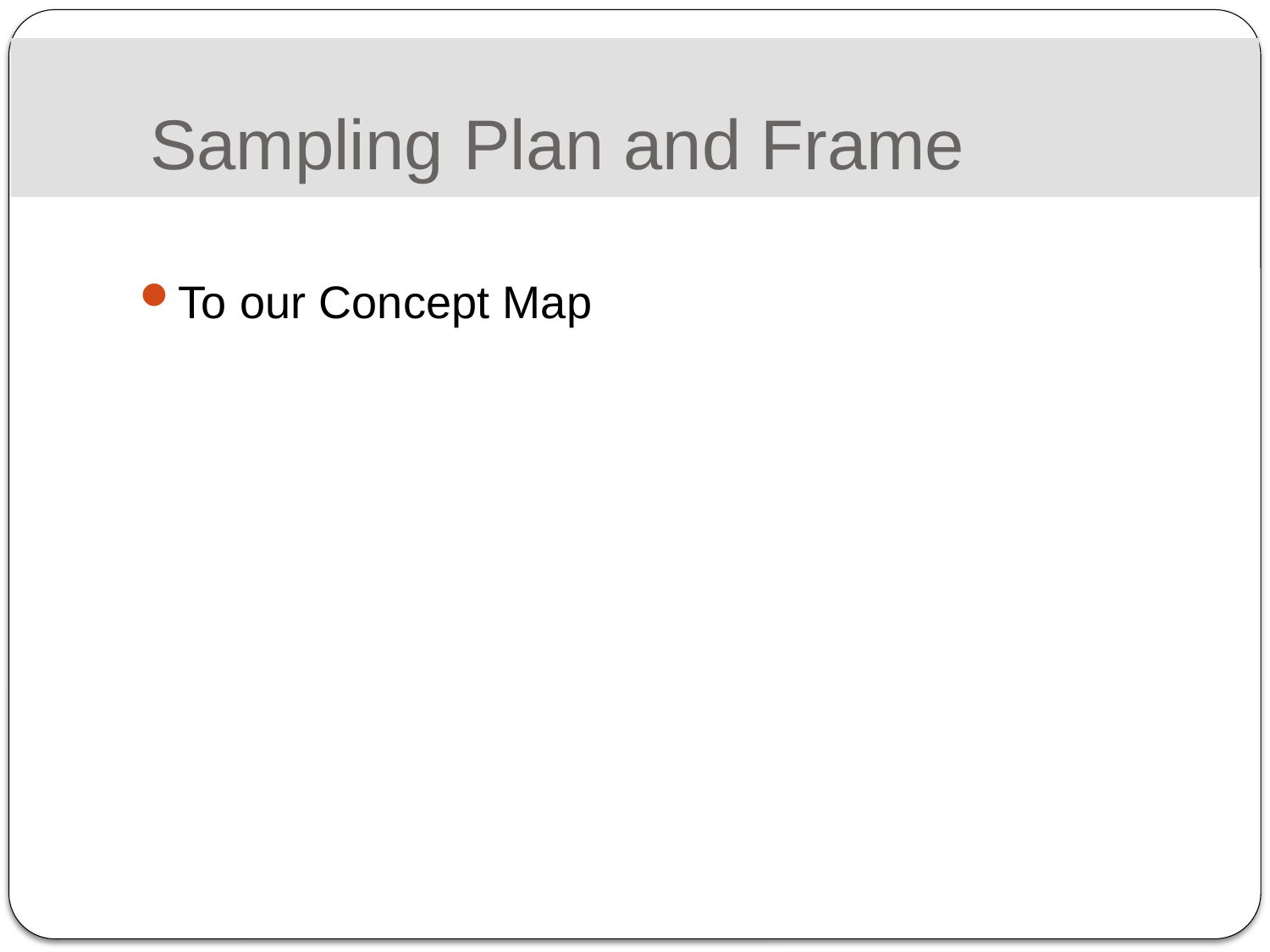

# Sampling Plan and Frame

To our Concept Map